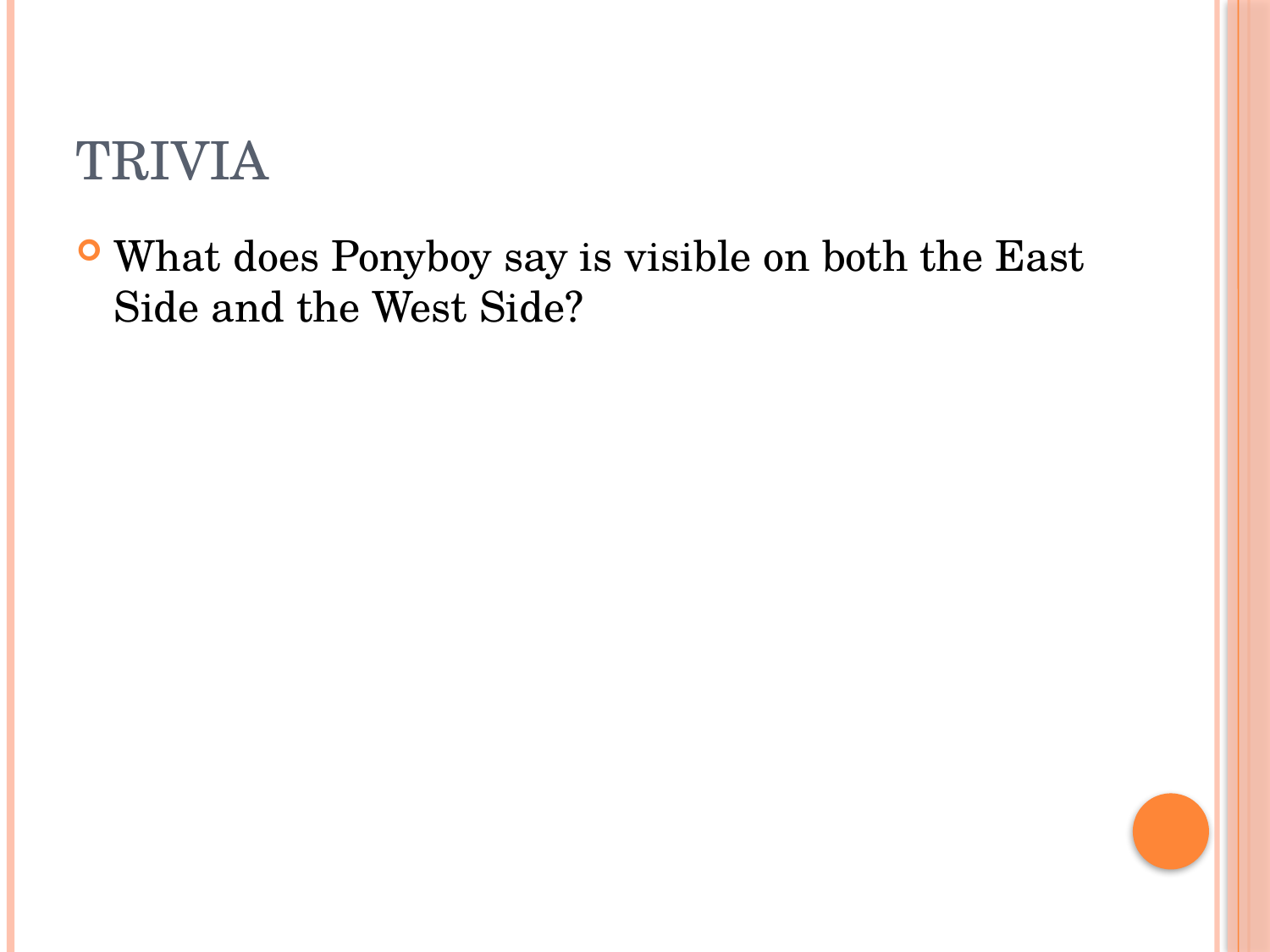

# Trivia
What does Ponyboy say is visible on both the East Side and the West Side?